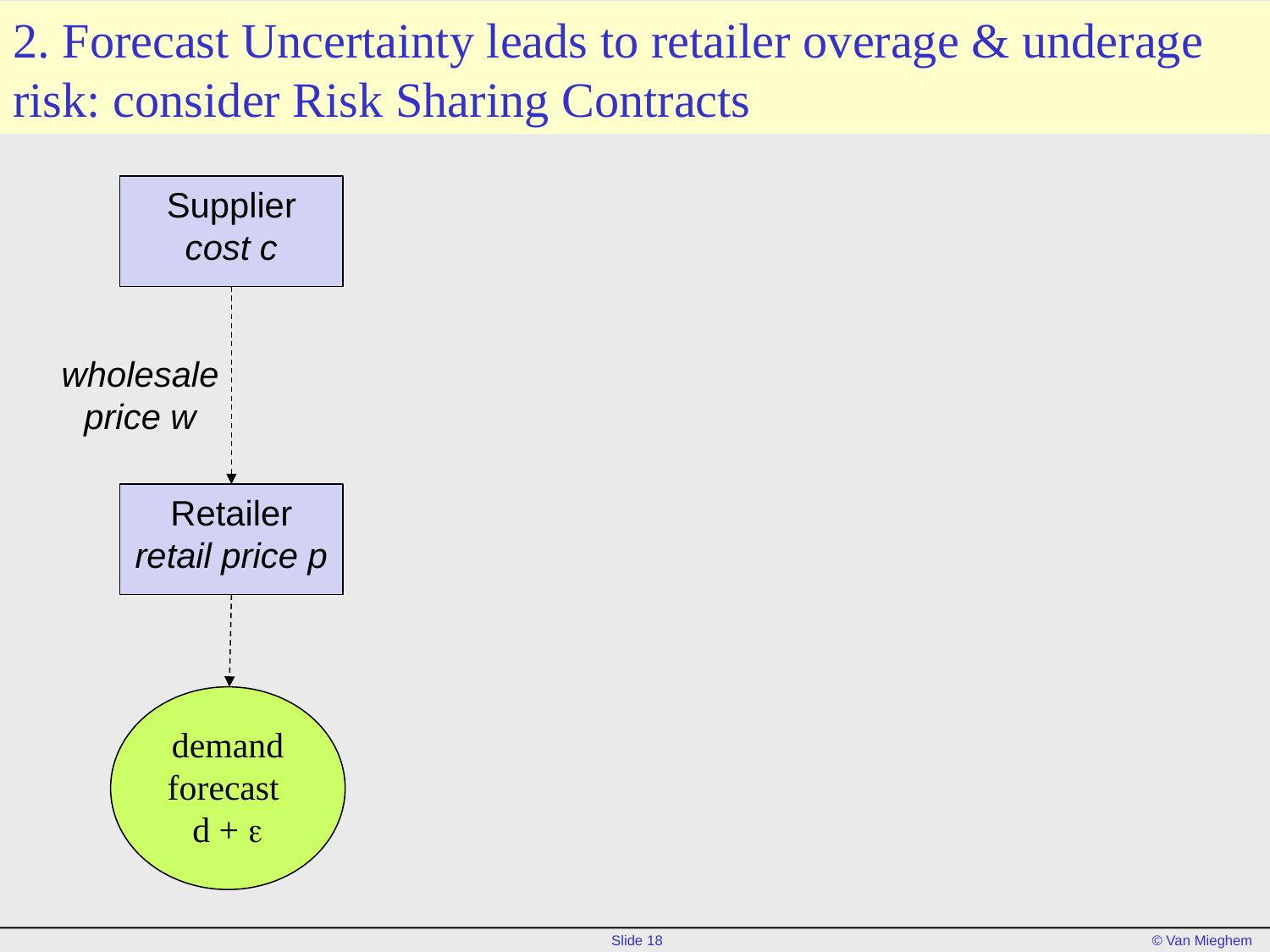

# 2. Forecast Uncertainty leads to retailer overage & underage risk: consider Risk Sharing Contracts
Supplier
cost c
wholesale
price w
Retailer
retail price p
demand
forecast
d + ε